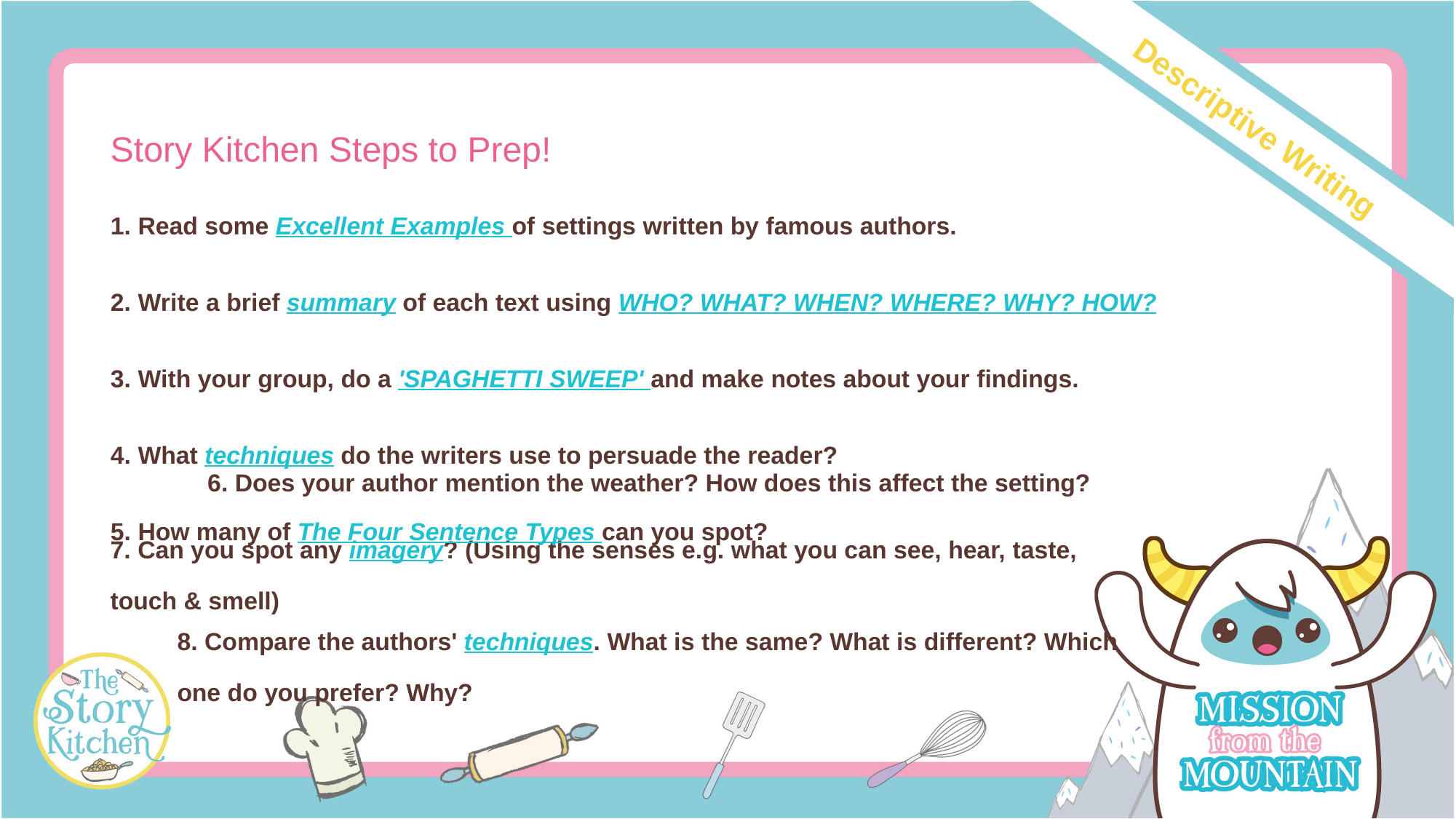

Descriptive Writing
Story Kitchen Steps to Prep!
1. Read some Excellent Examples of settings written by famous authors.
2. Write a brief summary of each text using WHO? WHAT? WHEN? WHERE? WHY? HOW?
3. With your group, do a 'SPAGHETTI SWEEP' and make notes about your findings.
4. What techniques do the writers use to persuade the reader?
5. How many of The Four Sentence Types can you spot?
6. Does your author mention the weather? How does this affect the setting?
7. Can you spot any imagery? (Using the senses e.g. what you can see, hear, taste, touch & smell)
8. Compare the authors' techniques. What is the same? What is different? Which one do you prefer? Why?